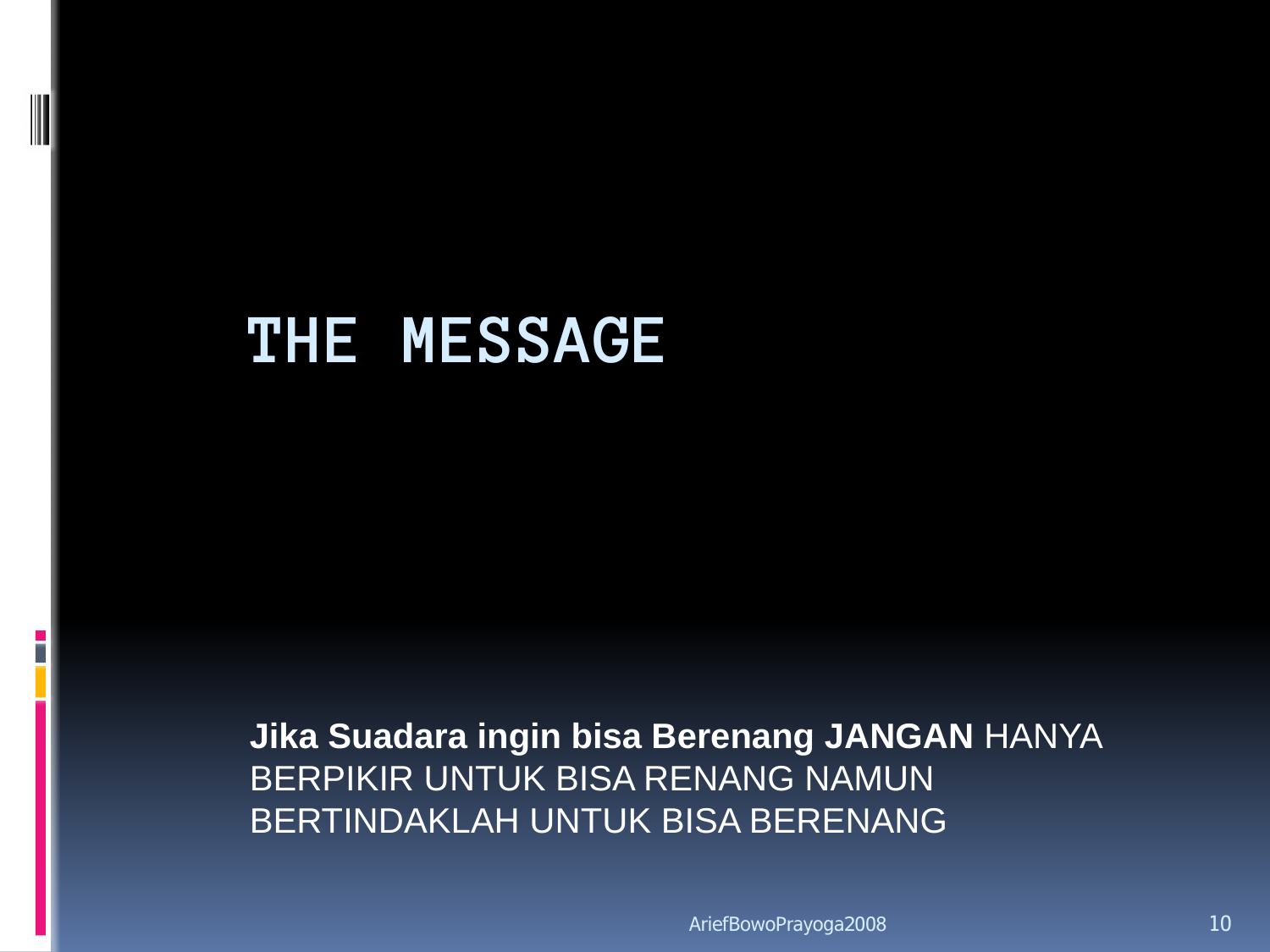

# THE MESSAGE
Jika Suadara ingin bisa Berenang JANGAN HANYA BERPIKIR UNTUK BISA RENANG NAMUN BERTINDAKLAH UNTUK BISA BERENANG

AriefBowoPrayoga2008
10